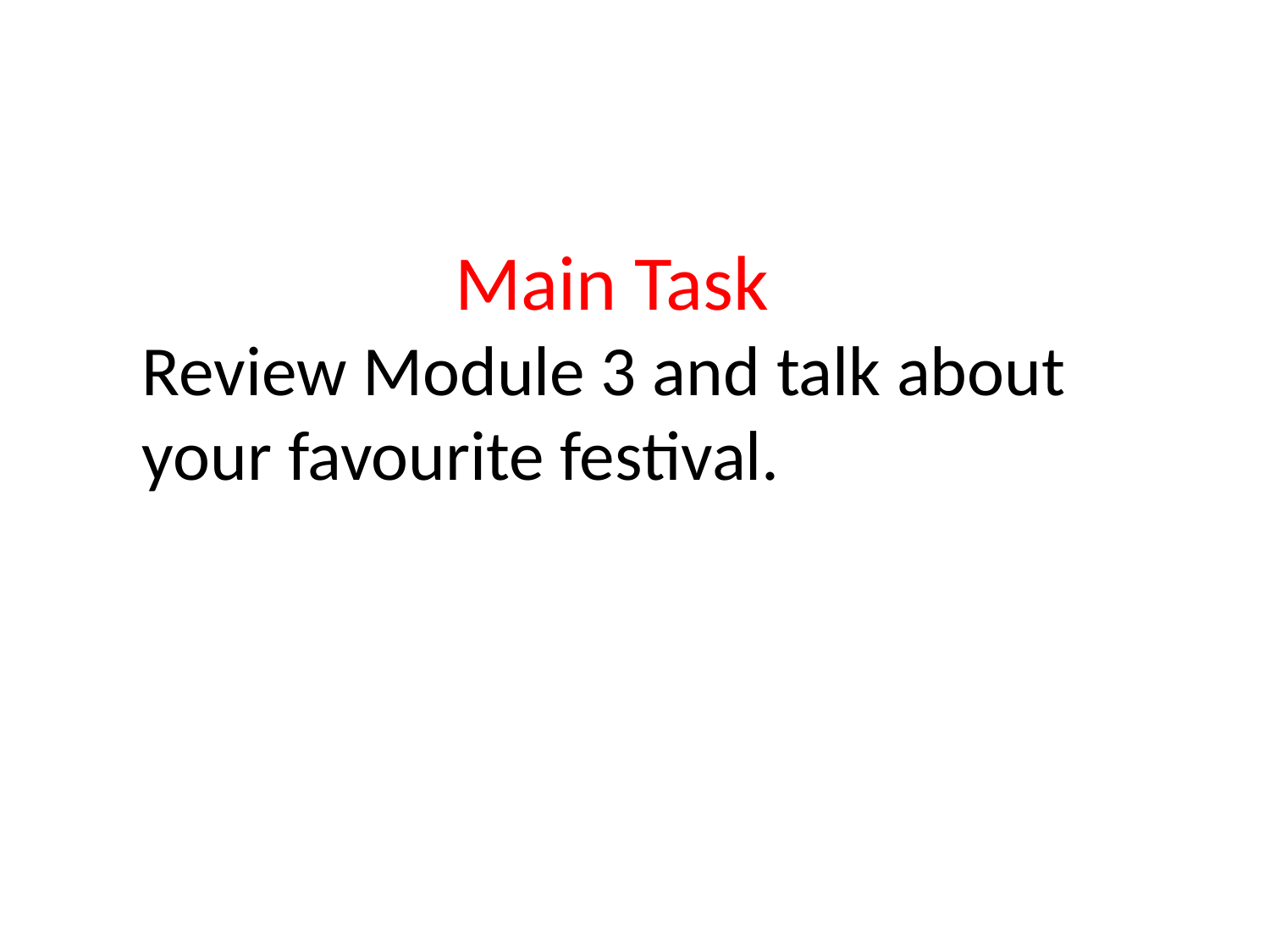

Main Task
Review Module 3 and talk about
your favourite festival.